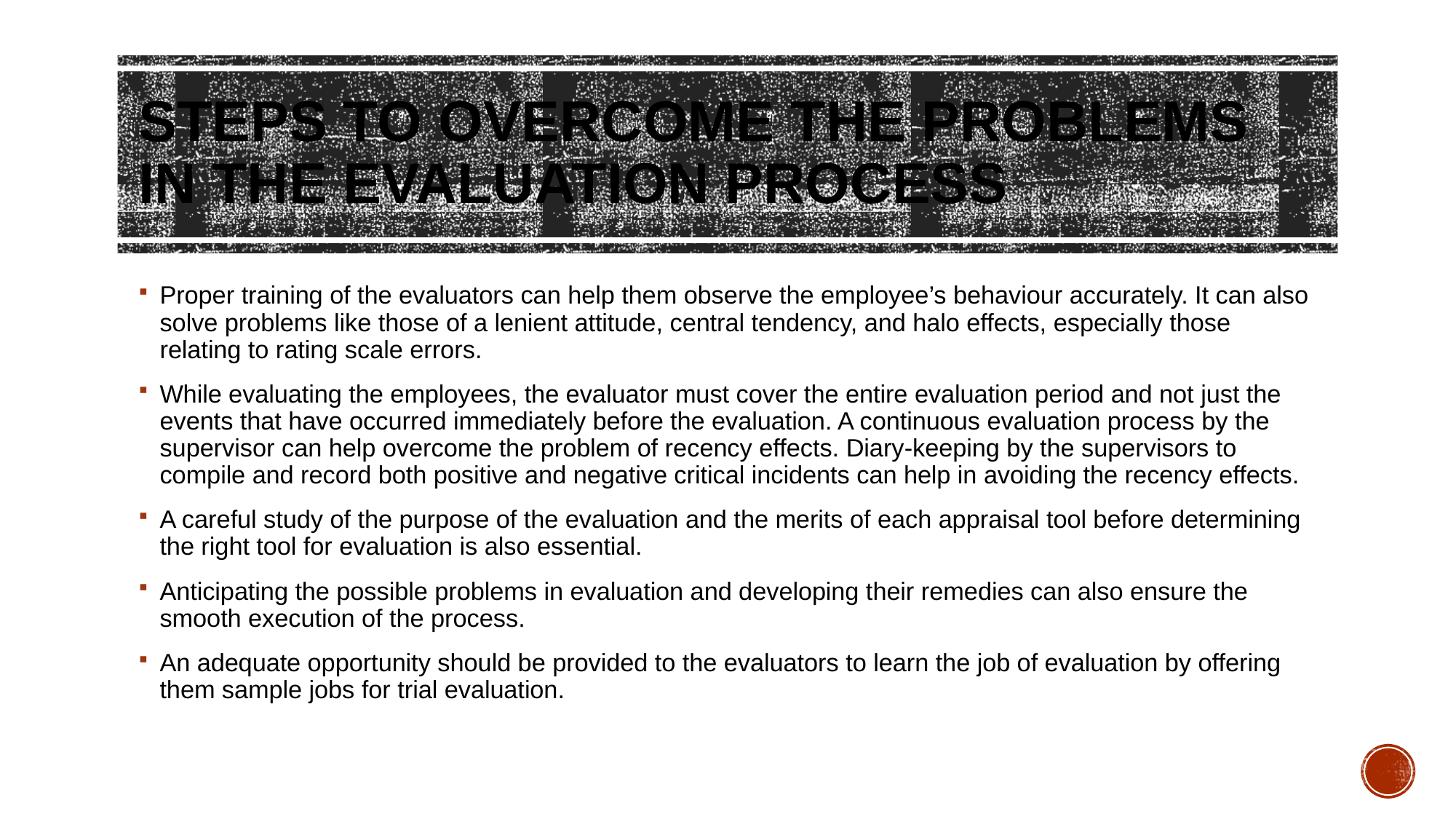

# Steps to Overcome the Problems in the Evaluation Process

Proper training of the evaluators can help them observe the employee’s behaviour accurately. It can also solve problems like those of a lenient attitude, central tendency, and halo effects, especially those relating to rating scale errors.
While evaluating the employees, the evaluator must cover the entire evaluation period and not just the events that have occurred immediately before the evaluation. A continuous evaluation process by the supervisor can help overcome the problem of recency effects. Diary-keeping by the supervisors to compile and record both positive and negative critical incidents can help in avoiding the recency effects.
A careful study of the purpose of the evaluation and the merits of each appraisal tool before determining the right tool for evaluation is also essential.
Anticipating the possible problems in evaluation and developing their remedies can also ensure the smooth execution of the process.
An adequate opportunity should be provided to the evaluators to learn the job of evaluation by offering them sample jobs for trial evaluation.